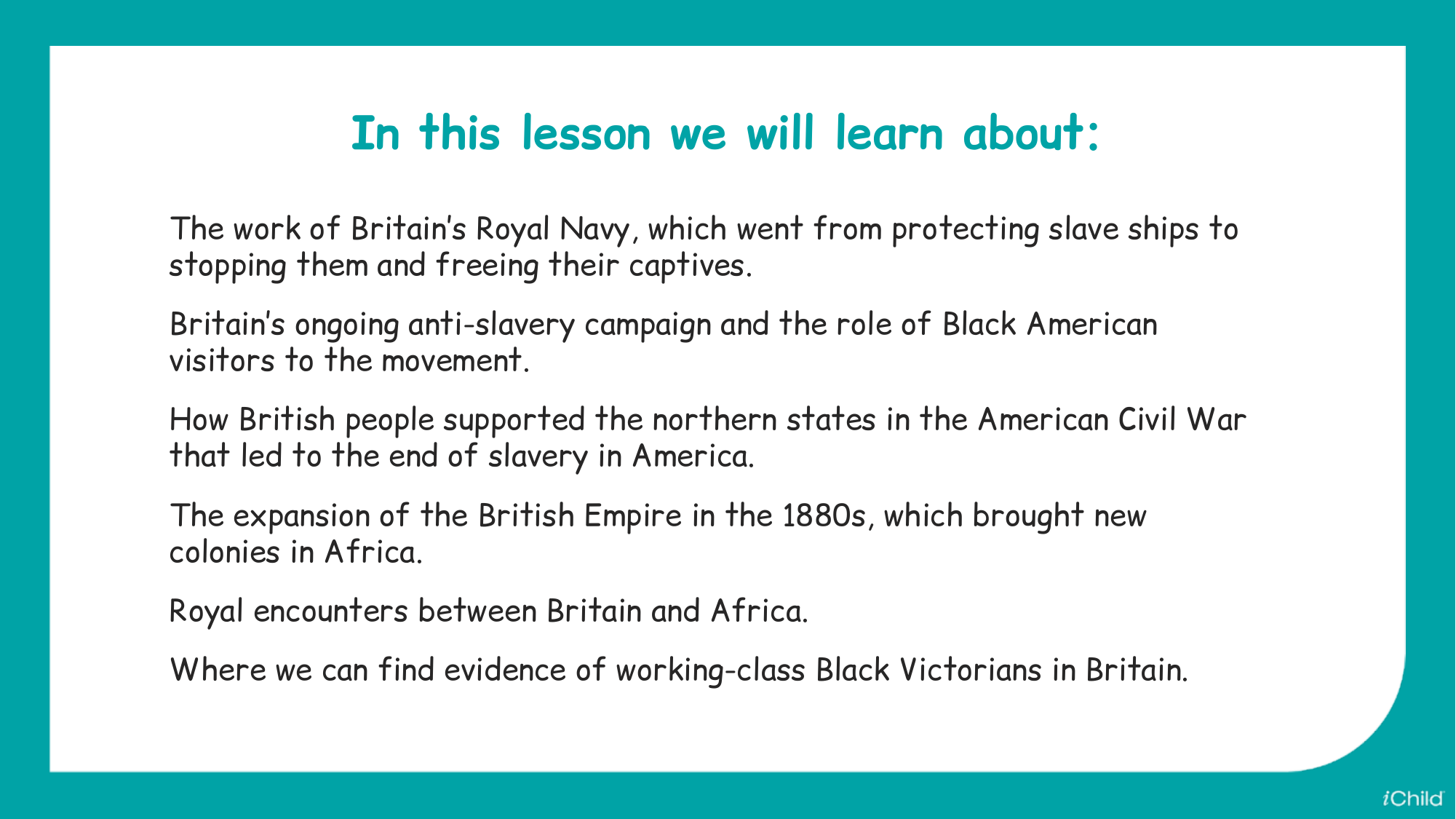

In this lesson we will learn about:
The work of Britain’s Royal Navy, which went from protecting slave ships to stopping them and freeing their captives.
Britain’s ongoing anti-slavery campaign and the role of Black American visitors to the movement.
How British people supported the northern states in the American Civil War that led to the end of slavery in America.
The expansion of the British Empire in the 1880s, which brought new colonies in Africa.
Royal encounters between Britain and Africa.
Where we can find evidence of working-class Black Victorians in Britain.